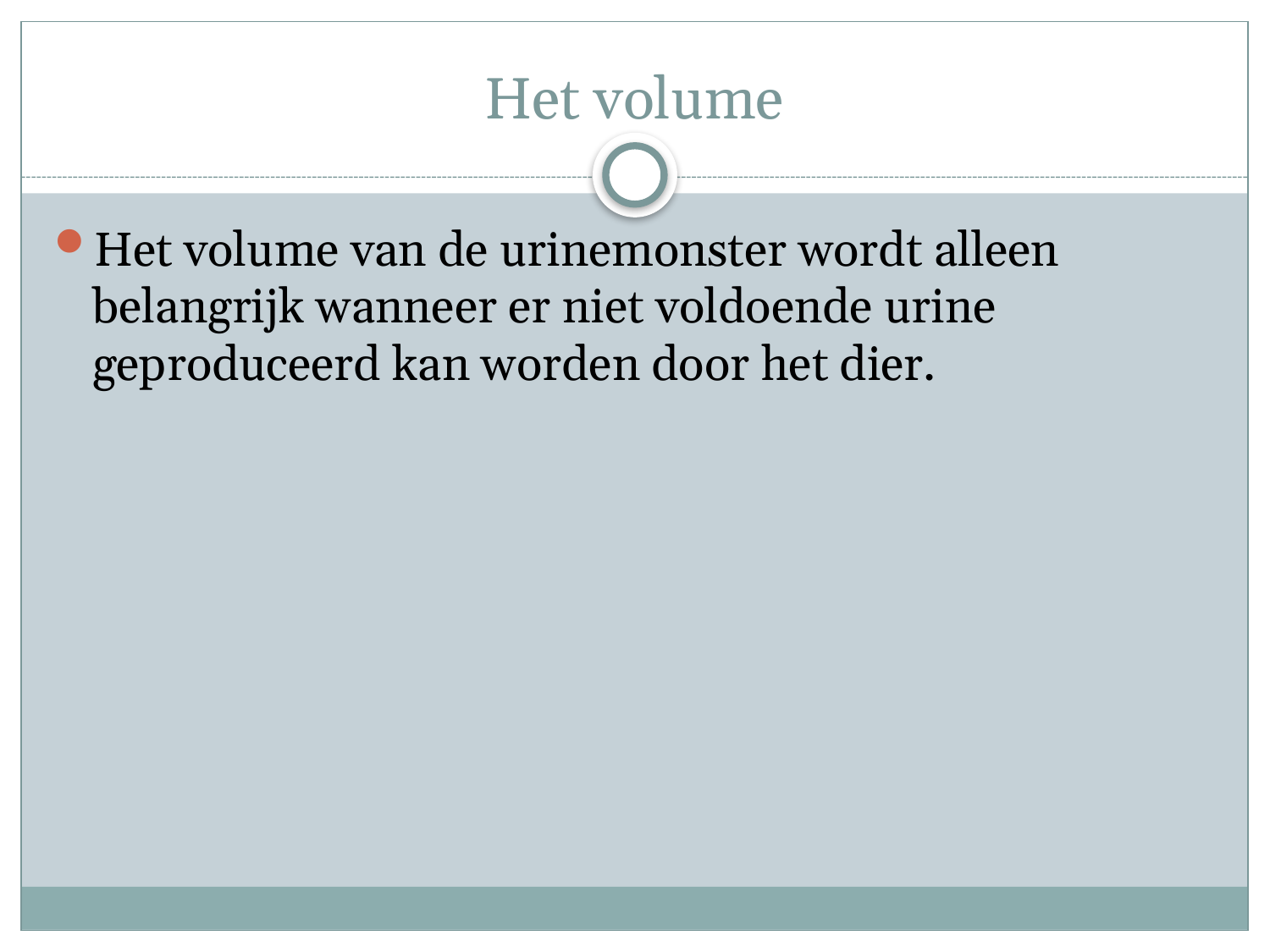

# Het volume
Het volume van de urinemonster wordt alleen belangrijk wanneer er niet voldoende urine geproduceerd kan worden door het dier.